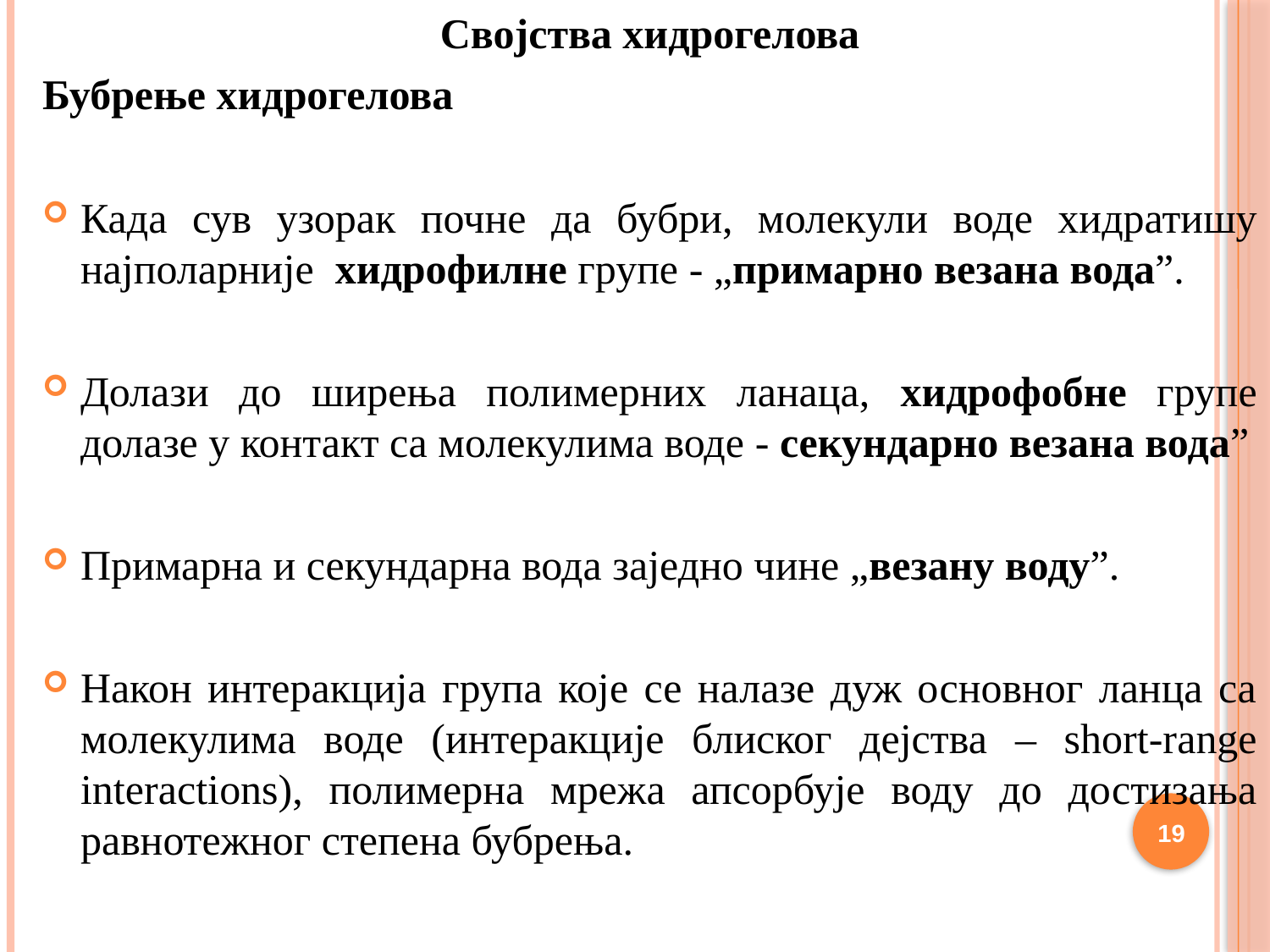

Својства хидрогелова
Бубрење хидрогелова

Када сув узорак почне да бубри, молекули воде хидратишу најполарније  хидрофилне групе - „примарно везана вода”.

Долази до ширења полимерних ланаца, хидрофобне групе долазе у контакт са молекулима воде - секундарно везана вода”

Примарна и секундарна вода заједно чине „везану воду”.

Након интеракција група које се налазе дуж основног ланца са молекулима воде (интеракције блиског дејства – short-range interactions), полимерна мрежа апсорбује воду до достизања равнотежног степена бубрења.

19